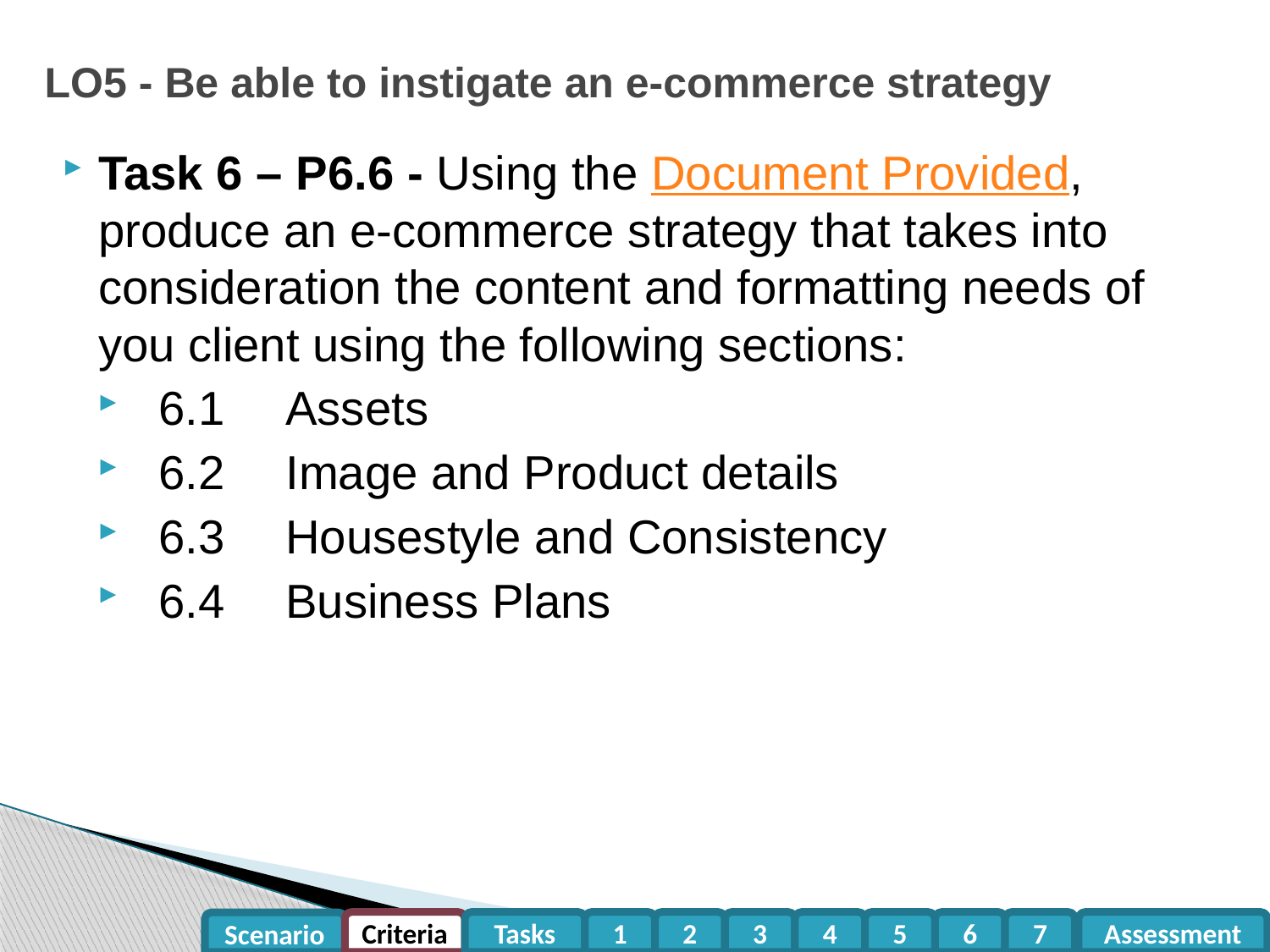

# LO5 - Be able to instigate an e-commerce strategy
Task 6 – P6.6 - Using the Document Provided, produce an e-commerce strategy that takes into consideration the content and formatting needs of you client using the following sections:
6.1	Assets
6.2	Image and Product details
6.3	Housestyle and Consistency
6.4	Business Plans